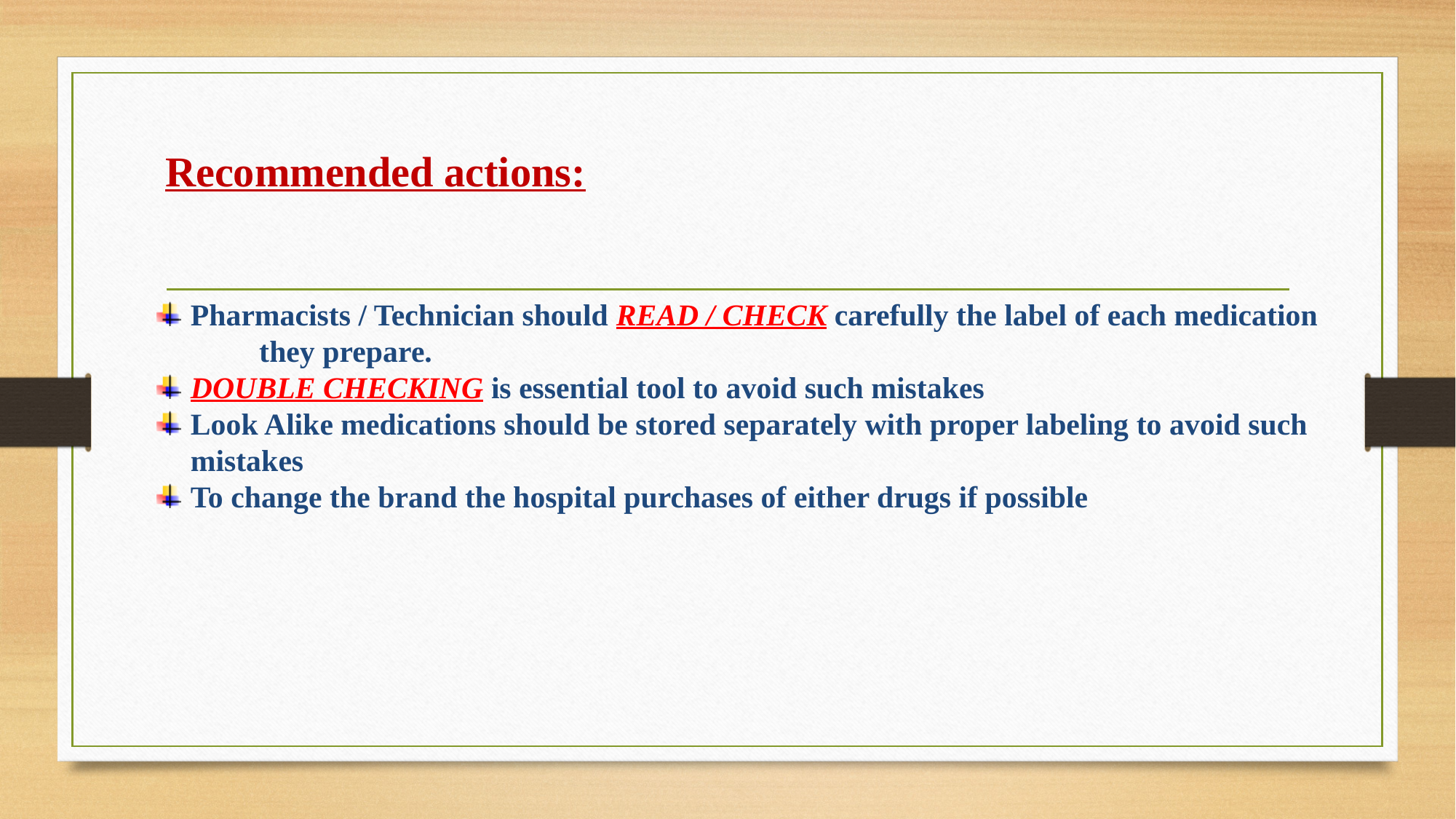

# Recommended actions:
Pharmacists / Technician should READ / CHECK carefully the label of each medication              they prepare.
DOUBLE CHECKING is essential tool to avoid such mistakes
Look Alike medications should be stored separately with proper labeling to avoid such mistakes
To change the brand the hospital purchases of either drugs if possible